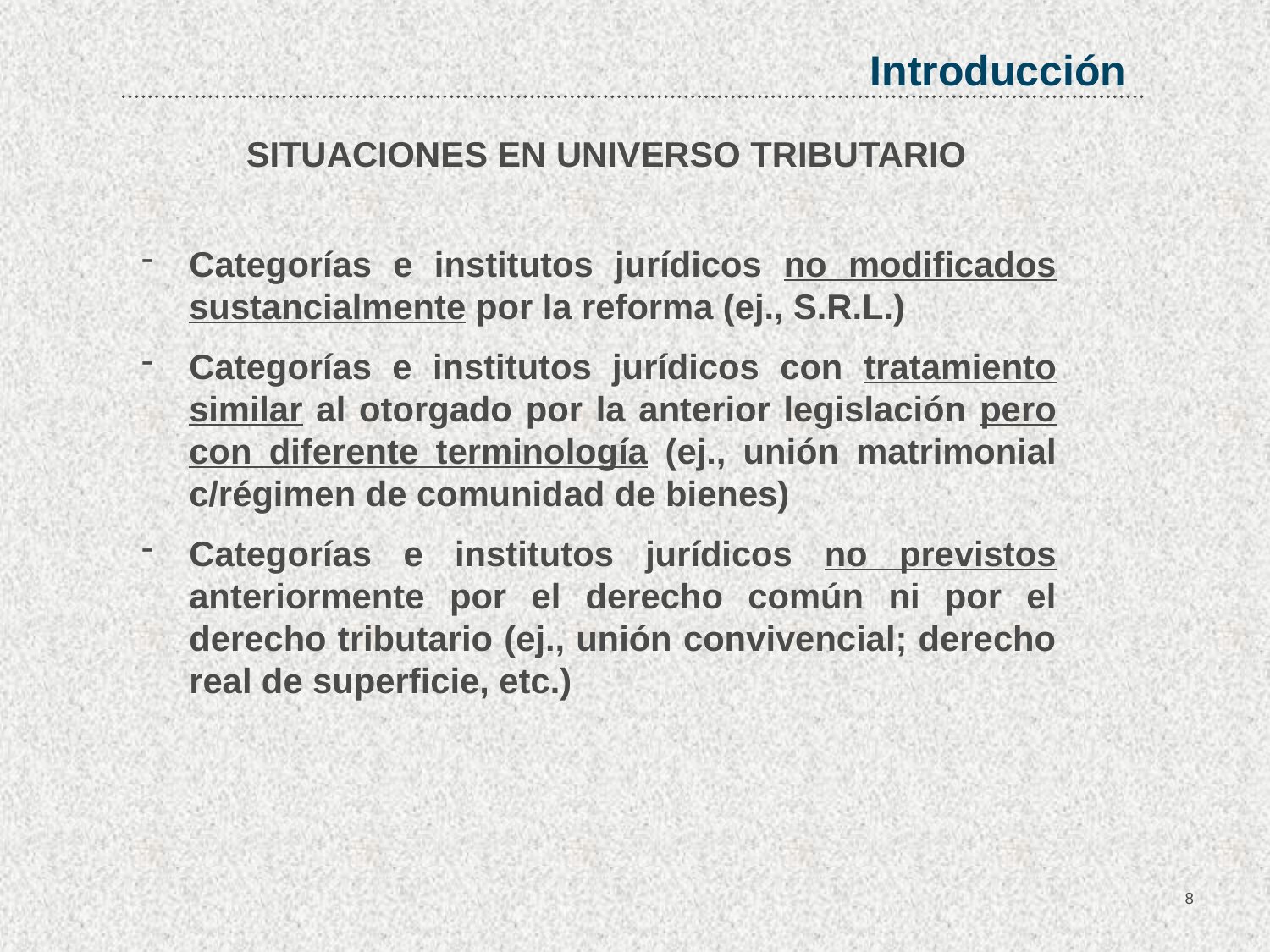

Introducción
SITUACIONES EN UNIVERSO TRIBUTARIO
Categorías e institutos jurídicos no modificados sustancialmente por la reforma (ej., S.R.L.)
Categorías e institutos jurídicos con tratamiento similar al otorgado por la anterior legislación pero con diferente terminología (ej., unión matrimonial c/régimen de comunidad de bienes)
Categorías e institutos jurídicos no previstos anteriormente por el derecho común ni por el derecho tributario (ej., unión convivencial; derecho real de superficie, etc.)

8